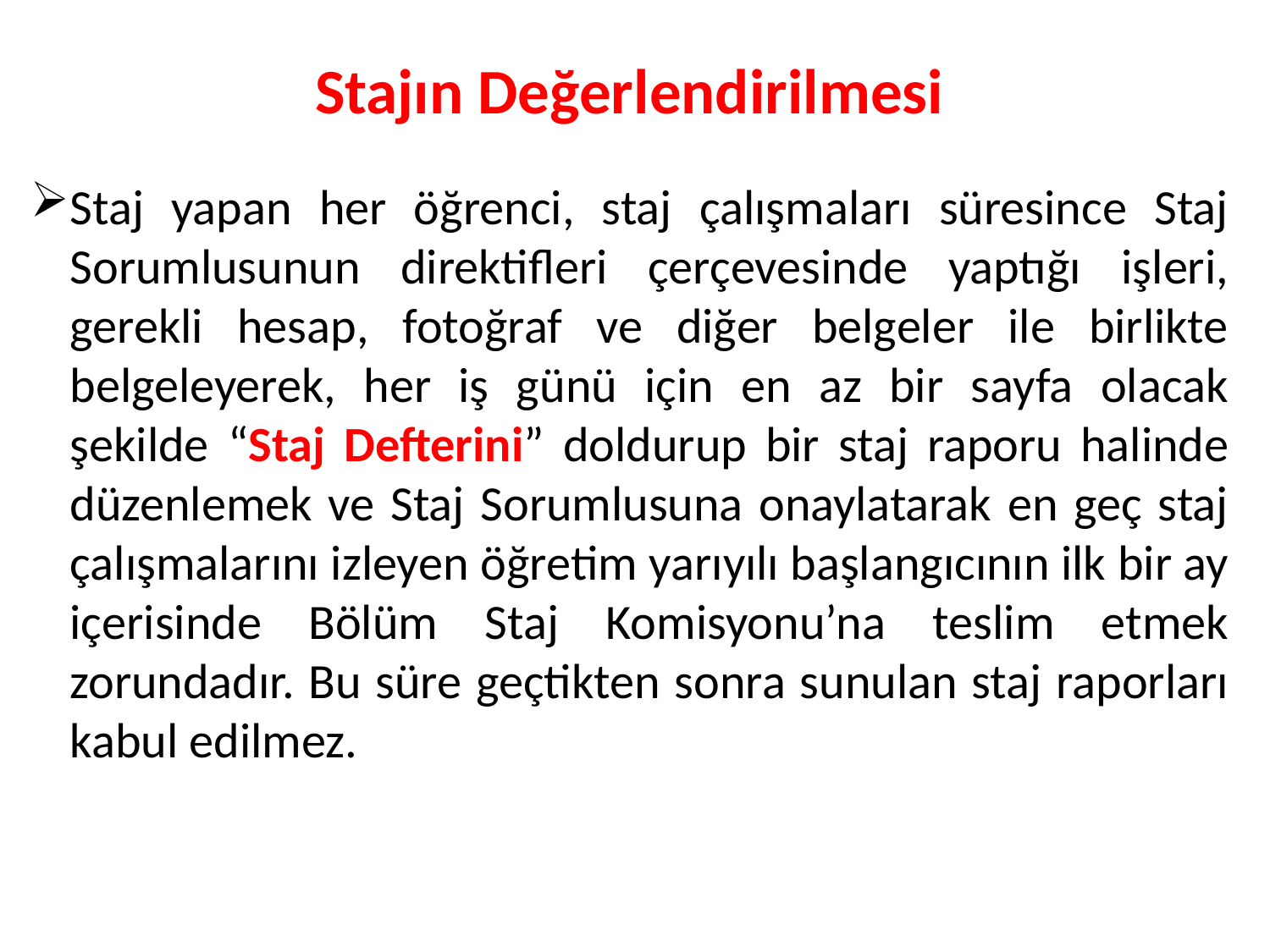

Stajın Değerlendirilmesi
Staj yapan her öğrenci, staj çalışmaları süresince Staj Sorumlusunun direktifleri çerçevesinde yaptığı işleri, gerekli hesap, fotoğraf ve diğer belgeler ile birlikte belgeleyerek, her iş günü için en az bir sayfa olacak şekilde “Staj Defterini” doldurup bir staj raporu halinde düzenlemek ve Staj Sorumlusuna onaylatarak en geç staj çalışmalarını izleyen öğretim yarıyılı başlangıcının ilk bir ay içerisinde Bölüm Staj Komisyonu’na teslim etmek zorundadır. Bu süre geçtikten sonra sunulan staj raporları kabul edilmez.